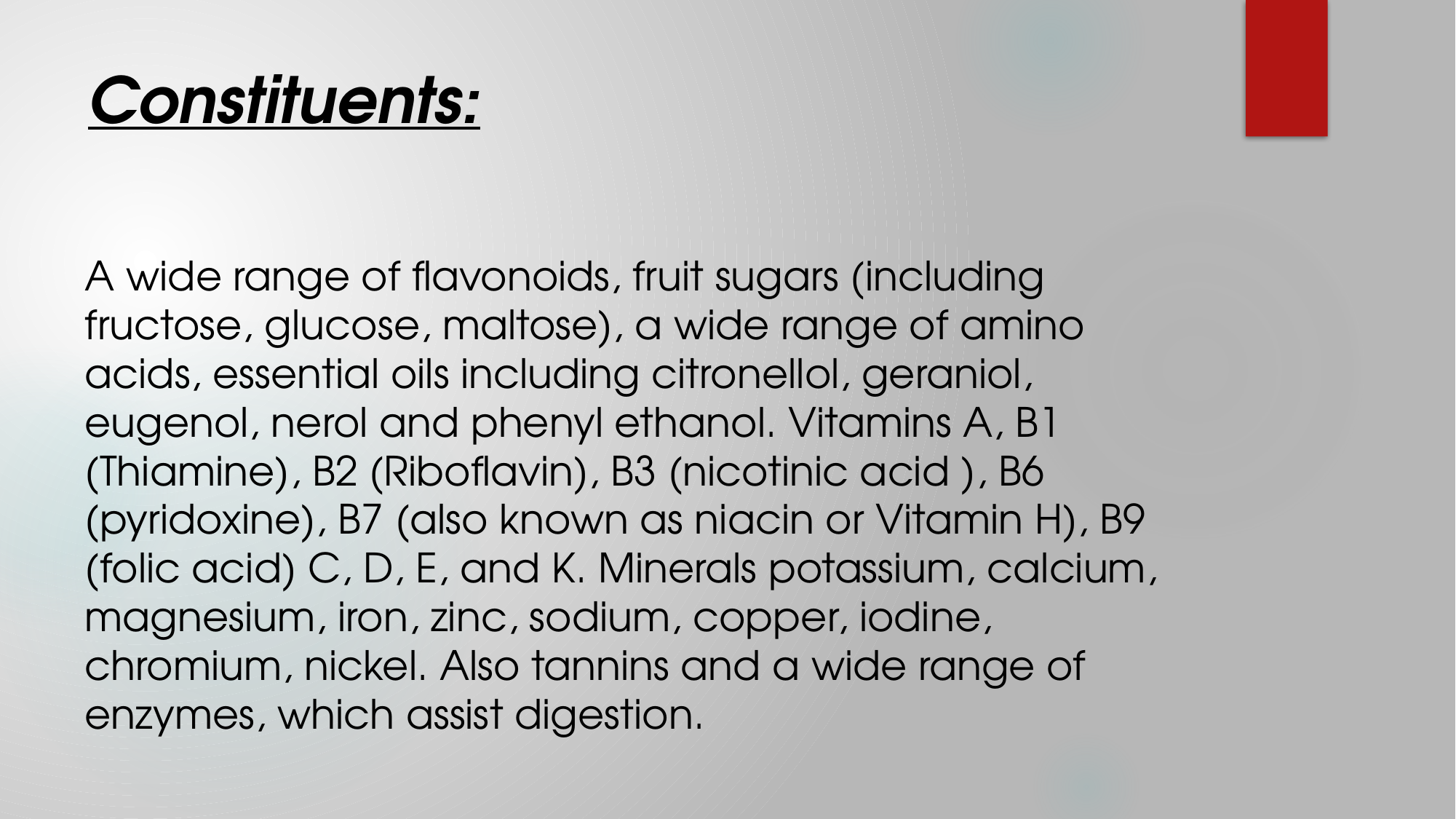

# Constituents:
A wide range of flavonoids, fruit sugars (including fructose, glucose, maltose), a wide range of amino acids, essential oils including citronellol, geraniol, eugenol, nerol and phenyl ethanol. Vitamins A, B1 (Thiamine), B2 (Riboflavin), B3 (nicotinic acid ), B6 (pyridoxine), B7 (also known as niacin or Vitamin H), B9 (folic acid) C, D, E, and K. Minerals potassium, calcium, magnesium, iron, zinc, sodium, copper, iodine, chromium, nickel. Also tannins and a wide range of enzymes, which assist digestion.